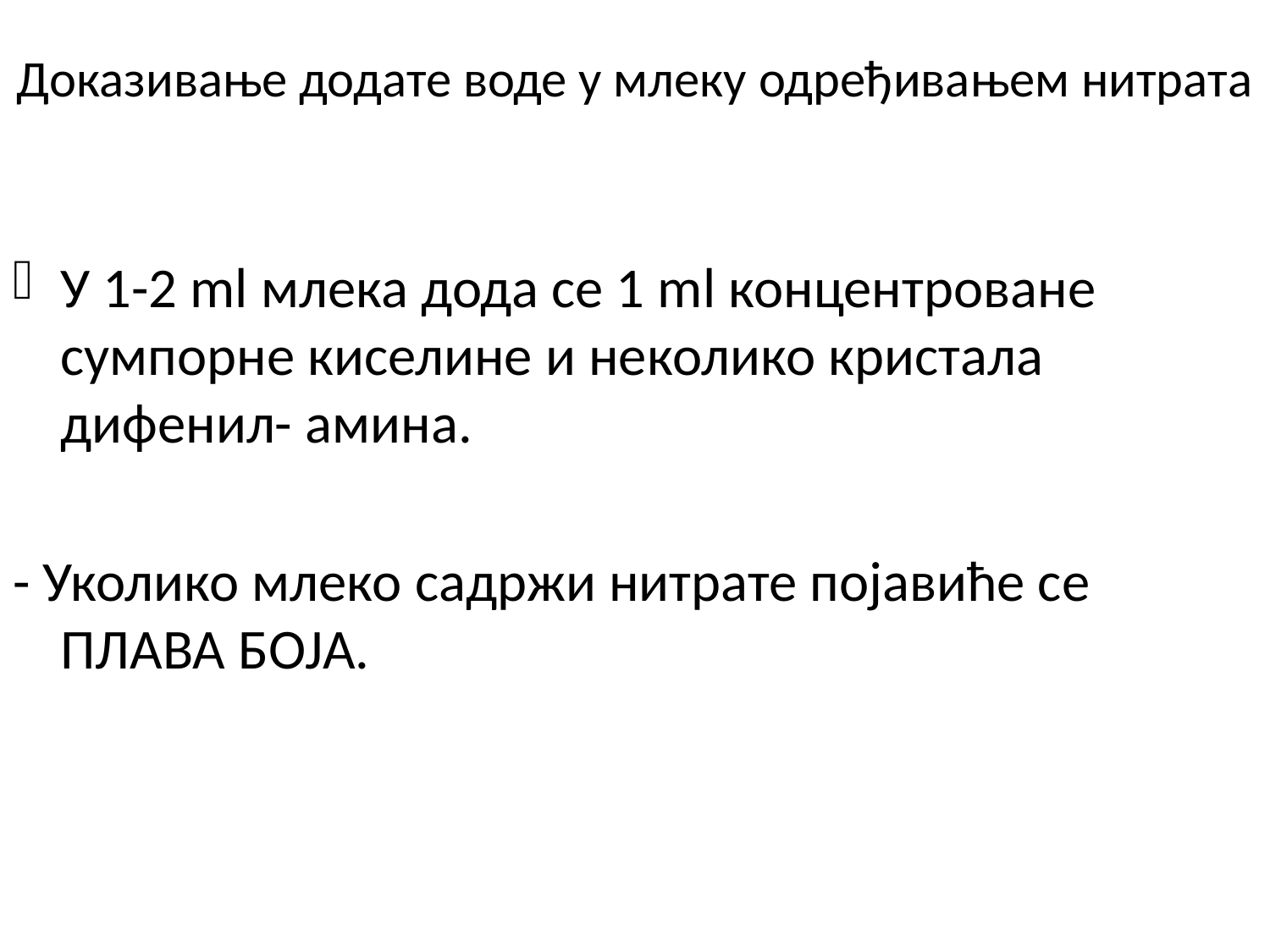

# Доказивање додате воде у млеку одређивањем нитрата

У 1-2 ml млека дода се 1 ml концентроване сумпорне киселине и неколико кристала дифенил- амина.

- Уколико млеко садржи нитрате појавиће се ПЛАВА БОЈА.